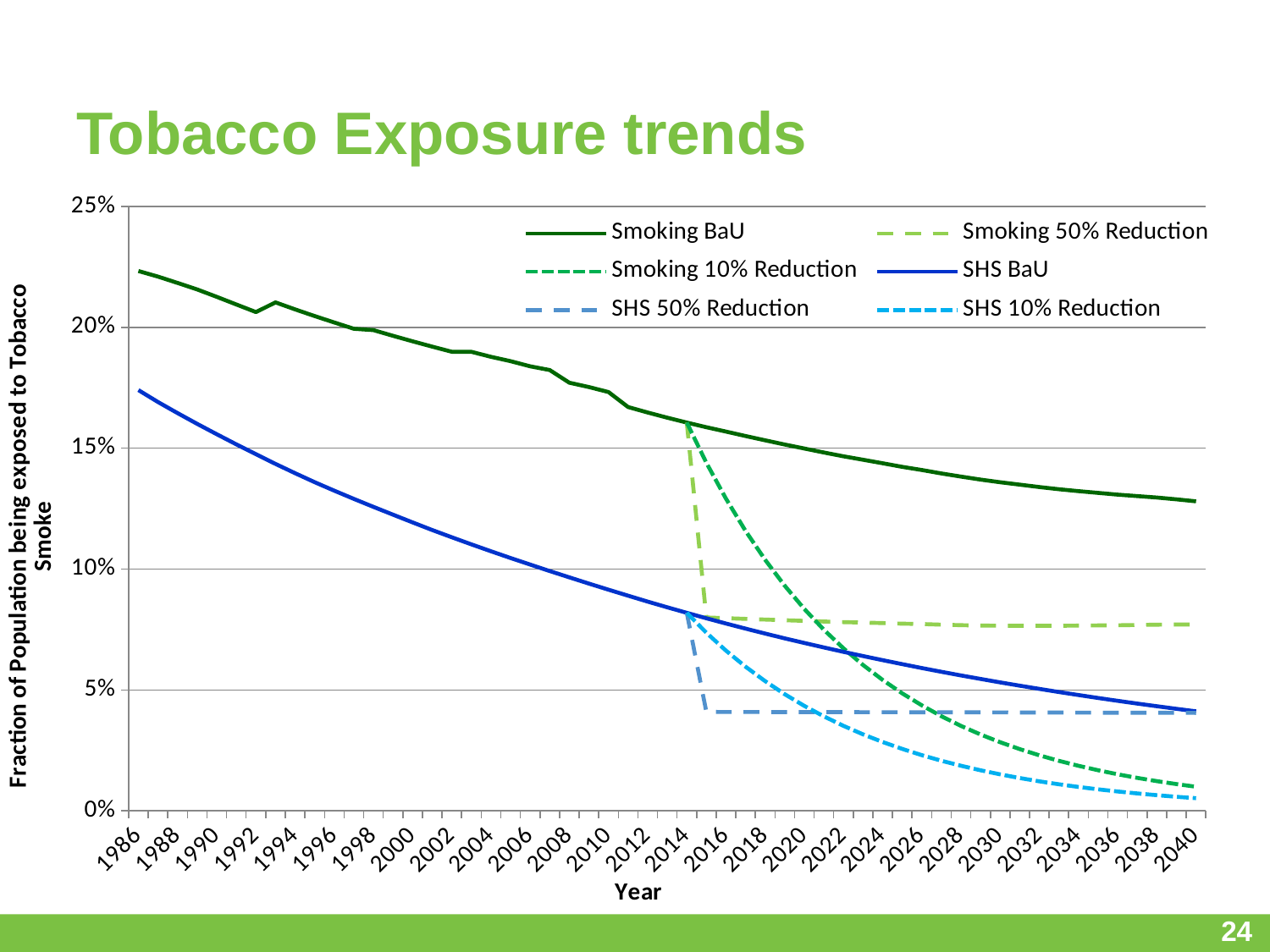

# Tobacco Exposure trends

### Chart

| Category |  |  |  |  |  |  |
|---|---|---|---|---|---|---|
| 1986 | 0.223320109825339 | None | None | 0.17405048513471774 | None | None |
| 1987 | 0.22100370656644713 | None | None | 0.16910312647149153 | None | None |
| 1988 | 0.21838547150678406 | None | None | 0.16451079330492904 | None | None |
| 1989 | 0.2156890980944026 | None | None | 0.16007018768436396 | None | None |
| 1990 | 0.21264649191477888 | None | None | 0.15580293169423493 | None | None |
| 1991 | 0.20947651196764297 | None | None | 0.15160820740876 | None | None |
| 1992 | 0.2063376113834387 | None | None | 0.1475211253228045 | None | None |
| 1993 | 0.21034765905740724 | None | None | 0.14352152704218668 | None | None |
| 1994 | 0.20745648382957171 | None | None | 0.13968252367683484 | None | None |
| 1995 | 0.20468019283709799 | None | None | 0.13596112070972763 | None | None |
| 1996 | 0.2020339573210988 | None | None | 0.13243924052494266 | None | None |
| 1997 | 0.19944180763254526 | None | None | 0.12906012270547967 | None | None |
| 1998 | 0.1988717900881297 | None | None | 0.12575221156639724 | None | None |
| 1999 | 0.19651691055495096 | None | None | 0.12251502077819398 | None | None |
| 2000 | 0.1942424479170099 | None | None | 0.1193080405453836 | None | None |
| 2001 | 0.19206009518804612 | None | None | 0.11617574258065722 | None | None |
| 2002 | 0.1899175093608411 | None | None | 0.1131723373825336 | None | None |
| 2003 | 0.1899042744028795 | None | None | 0.11023850039070986 | None | None |
| 2004 | 0.18784290738677106 | None | None | 0.10739117026061638 | None | None |
| 2005 | 0.1860420261832369 | None | None | 0.10459347580121431 | None | None |
| 2006 | 0.1838812067290034 | None | None | 0.10188389321848255 | None | None |
| 2007 | 0.18232788205729955 | None | None | 0.09920025465107085 | None | None |
| 2008 | 0.17710398764931223 | None | None | 0.09659157300994378 | None | None |
| 2009 | 0.17531363270669706 | None | None | 0.09401968790808293 | None | None |
| 2010 | 0.1732460019334193 | None | None | 0.0914845903818186 | None | None |
| 2011 | 0.16703635863340596 | None | None | 0.08901285370002239 | None | None |
| 2012 | 0.16478045604555974 | None | None | 0.0865784314352599 | None | None |
| 2013 | 0.1626464095188215 | None | None | 0.08421757355438789 | None | None |
| 2014 | 0.1606043231375131 | 0.1606043231375131 | 0.16060432313751305 | 0.08191675005181094 | 0.08191675005181094 | 0.08191675005181094 |
| 2015 | 0.1586968643671246 | 0.07999441485087669 | 0.14398994673157803 | 0.07967602458703053 | 0.040943541977662555 | 0.07369837555979261 |
| 2016 | 0.15688825073969664 | 0.0797212272549707 | 0.12914838815305252 | 0.07749693401471537 | 0.04092533864432848 | 0.06629904860381214 |
| 2017 | 0.15505146464742167 | 0.07942113677446037 | 0.11579601741716322 | 0.07538930974316235 | 0.04091017391947985 | 0.05964703357460162 |
| 2018 | 0.1532700634341558 | 0.07913819443353085 | 0.10384513873567919 | 0.07335088609793121 | 0.040898426982954136 | 0.05366691588703242 |
| 2019 | 0.15154640628751676 | 0.07886502368160563 | 0.0931380156675026 | 0.0713698607831563 | 0.040884148810619726 | 0.04828336206236568 |
| 2020 | 0.14988301546273616 | 0.07860244766677447 | 0.08354512678095659 | 0.06945456897371372 | 0.04087404631067641 | 0.04344428809078437 |
| 2021 | 0.1482244253150795 | 0.07832464666269573 | 0.07492487138472542 | 0.06759214315782473 | 0.04086057842821221 | 0.039086975988841546 |
| 2022 | 0.14666941988096593 | 0.07808451615019094 | 0.06722564762274529 | 0.06578759064037229 | 0.040848467899784 | 0.03516785201918916 |
| 2023 | 0.14522965241569336 | 0.07789169611261296 | 0.06035367799397581 | 0.06403857088518052 | 0.0408374320122399 | 0.03164251575937247 |
| 2024 | 0.14378402703699938 | 0.0776854255919898 | 0.05417446602783925 | 0.06234202826036334 | 0.040826371237899 | 0.028470550876348255 |
| 2025 | 0.14229679887707056 | 0.07743890648486962 | 0.0486022988091494 | 0.06068778469161791 | 0.04080661187876229 | 0.02561109439617534 |
| 2026 | 0.14100245197611594 | 0.07728709077432037 | 0.04365631444671256 | 0.059087687304119035 | 0.04079054089028626 | 0.02304090711290565 |
| 2027 | 0.13957571134044347 | 0.07702903130536412 | 0.03915949249287796 | 0.05753612578718644 | 0.040774290254025174 | 0.02072855501421496 |
| 2028 | 0.13826990757692054 | 0.07682701154101775 | 0.03515111195917512 | 0.05603162773004661 | 0.04075778984687371 | 0.018648149984996937 |
| 2029 | 0.1370327997337683 | 0.0766588516006852 | 0.031566755482281536 | 0.054572826561699206 | 0.04074103355523213 | 0.016776435042785656 |
| 2030 | 0.135944525560183 | 0.0765827018071359 | 0.02838185851308864 | 0.05315839941558075 | 0.04072401965287271 | 0.015092486117594455 |
| 2031 | 0.1349327067178463 | 0.07655997605168052 | 0.025536092630719934 | 0.051786670976380574 | 0.040706059570380974 | 0.013577247034653897 |
| 2032 | 0.1339404600216521 | 0.07654980934327814 | 0.0229794314308683 | 0.05045718230323075 | 0.040688450532803636 | 0.012214236287042306 |
| 2033 | 0.1330461450303318 | 0.07656851361880704 | 0.020686541628326678 | 0.04916831882743527 | 0.040670545016904175 | 0.010987975118956352 |
| 2034 | 0.1322640056014192 | 0.07663842156507418 | 0.018634885813966925 | 0.04791892006632423 | 0.04065236509548341 | 0.009884757099006604 |
| 2035 | 0.13152847476907123 | 0.0767122699536593 | 0.016787558064626184 | 0.046707808037101214 | 0.040633791761345704 | 0.008892216838213646 |
| 2036 | 0.13081188338316335 | 0.07678652430183713 | 0.015123426962452792 | 0.045533934027737824 | 0.040614964945878025 | 0.007999287134381612 |
| 2037 | 0.13020002410934675 | 0.07690507706809399 | 0.013632098782832475 | 0.044396206490260263 | 0.04059582434844885 | 0.007195965582331692 |
| 2038 | 0.1295999970267391 | 0.07703310049759934 | 0.012289312851753513 | 0.04329359699164225 | 0.04057642869743437 | 0.00647327477991335 |
| 2039 | 0.12887190336703247 | 0.07709338000090686 | 0.011069036473402872 | 0.04222510996582819 | 0.04055697815979919 | 0.00582315460155645 |
| 2040 | 0.1280427136830723 | 0.0771132090117178 | 0.00996469516331522 | 0.04118974105406155 | 0.040537708494197466 | 0.005238349083652192 |
24